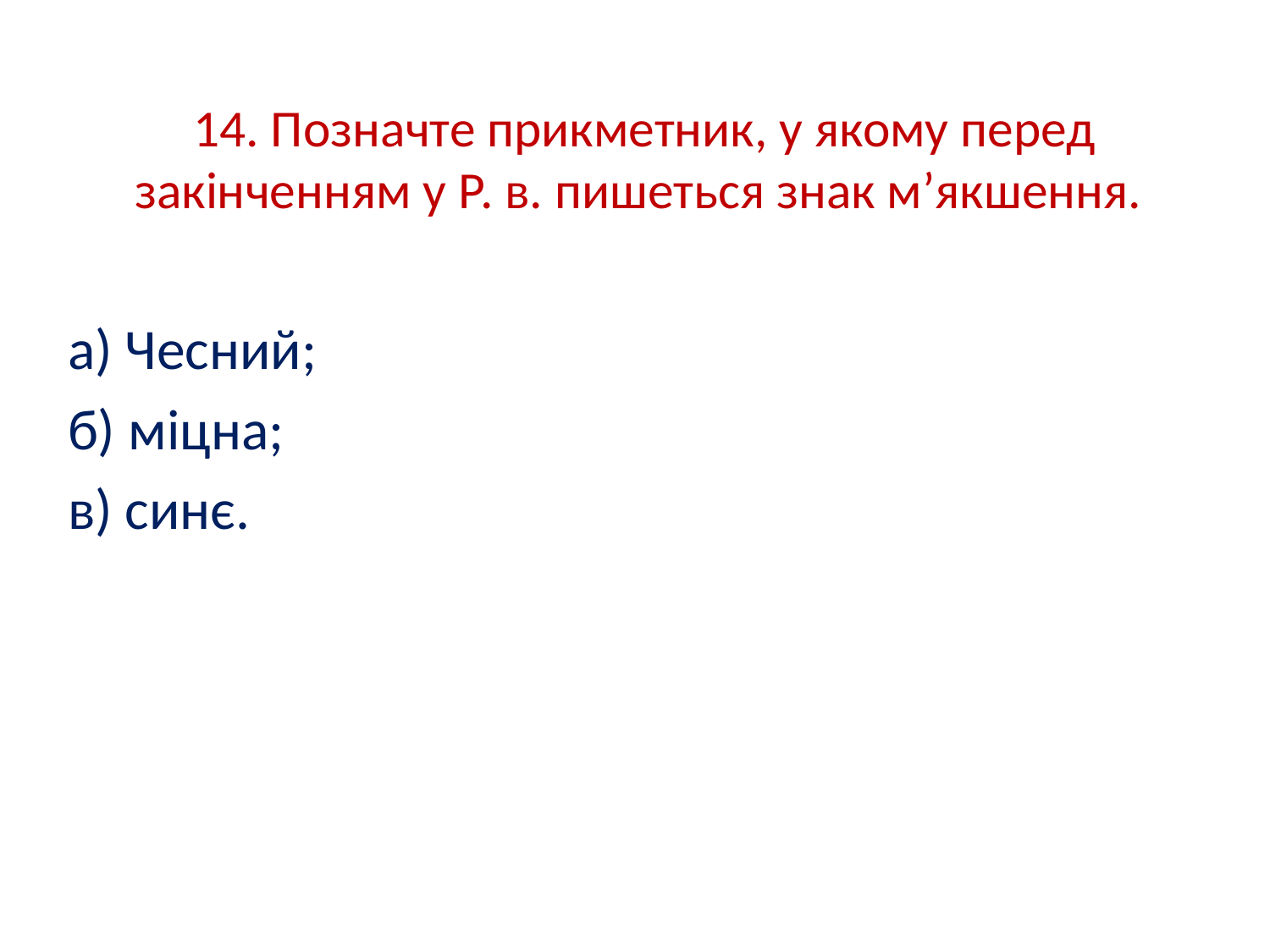

# 14. Позначте прикметник, у якому перед закінченням у Р. в. пишеться знак м’якшення.
а) Чесний;
б) міцна;
в) синє.